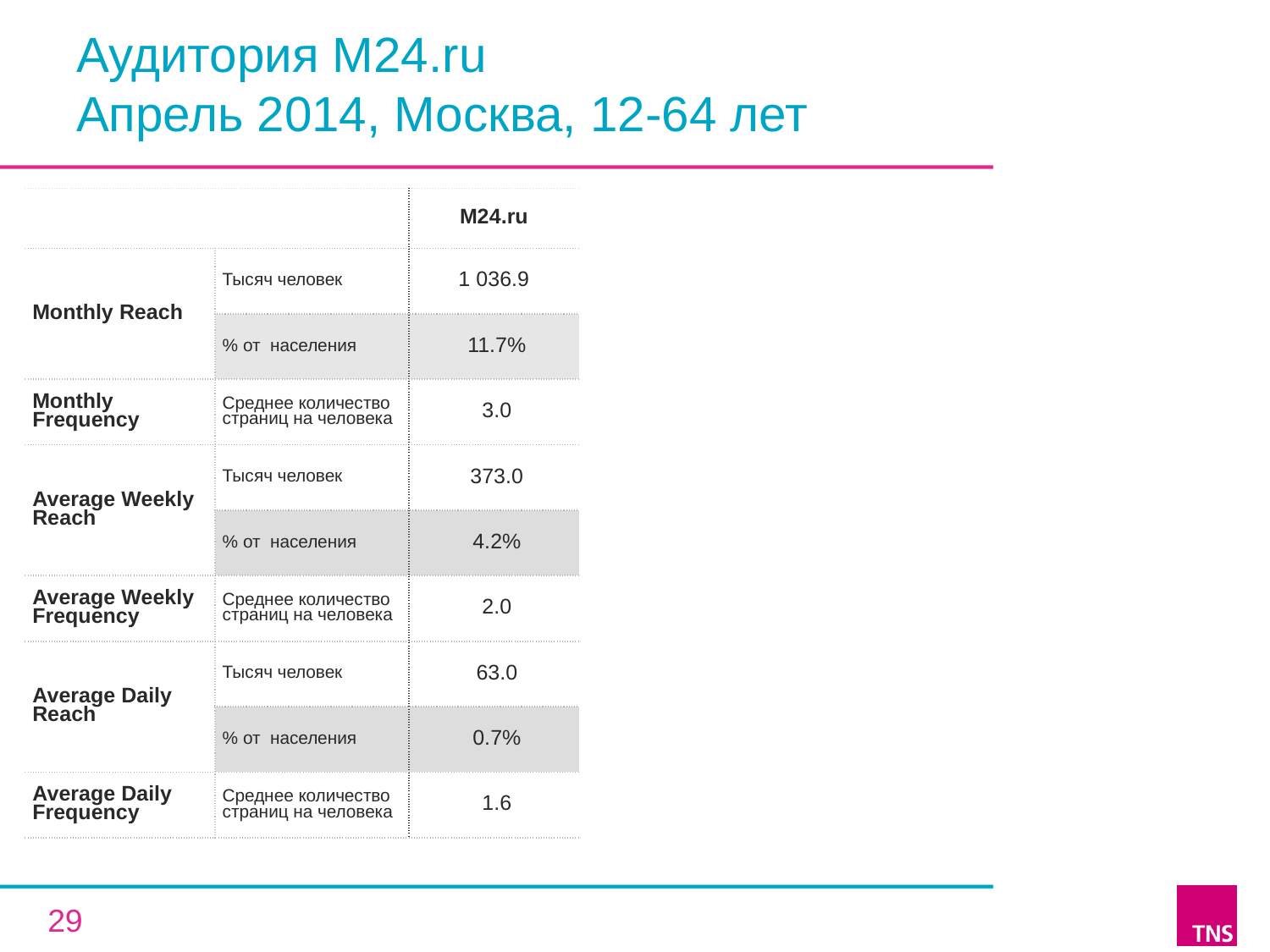

# Аудитория M24.ru Апрель 2014, Москва, 12-64 лет
|  |  | M24.ru |
| --- | --- | --- |
| Monthly Reach | Тысяч человек | 1 036.9 |
|  | % от населения | 11.7% |
| Monthly Frequency | Среднее количество страниц на человека | 3.0 |
| Average Weekly Reach | Тысяч человек | 373.0 |
|  | % от населения | 4.2% |
| Average Weekly Frequency | Среднее количество страниц на человека | 2.0 |
| Average Daily Reach | Тысяч человек | 63.0 |
|  | % от населения | 0.7% |
| Average Daily Frequency | Среднее количество страниц на человека | 1.6 |

29